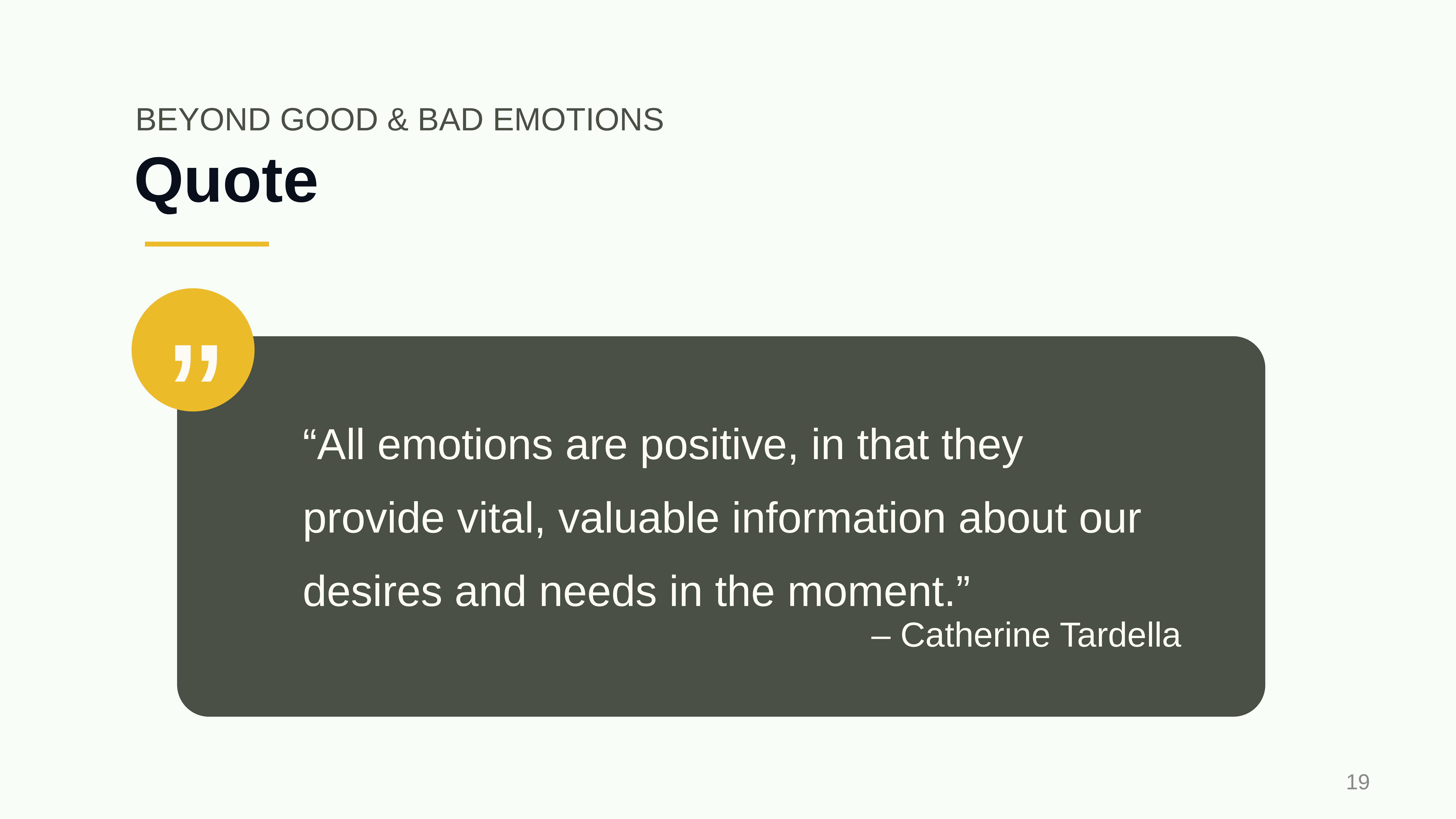

BEYOND GOOD & BAD EMOTIONS
# Quote

”

“All emotions are positive, in that they provide vital, valuable information about our desires and needs in the moment.”
– Catherine Tardella
19